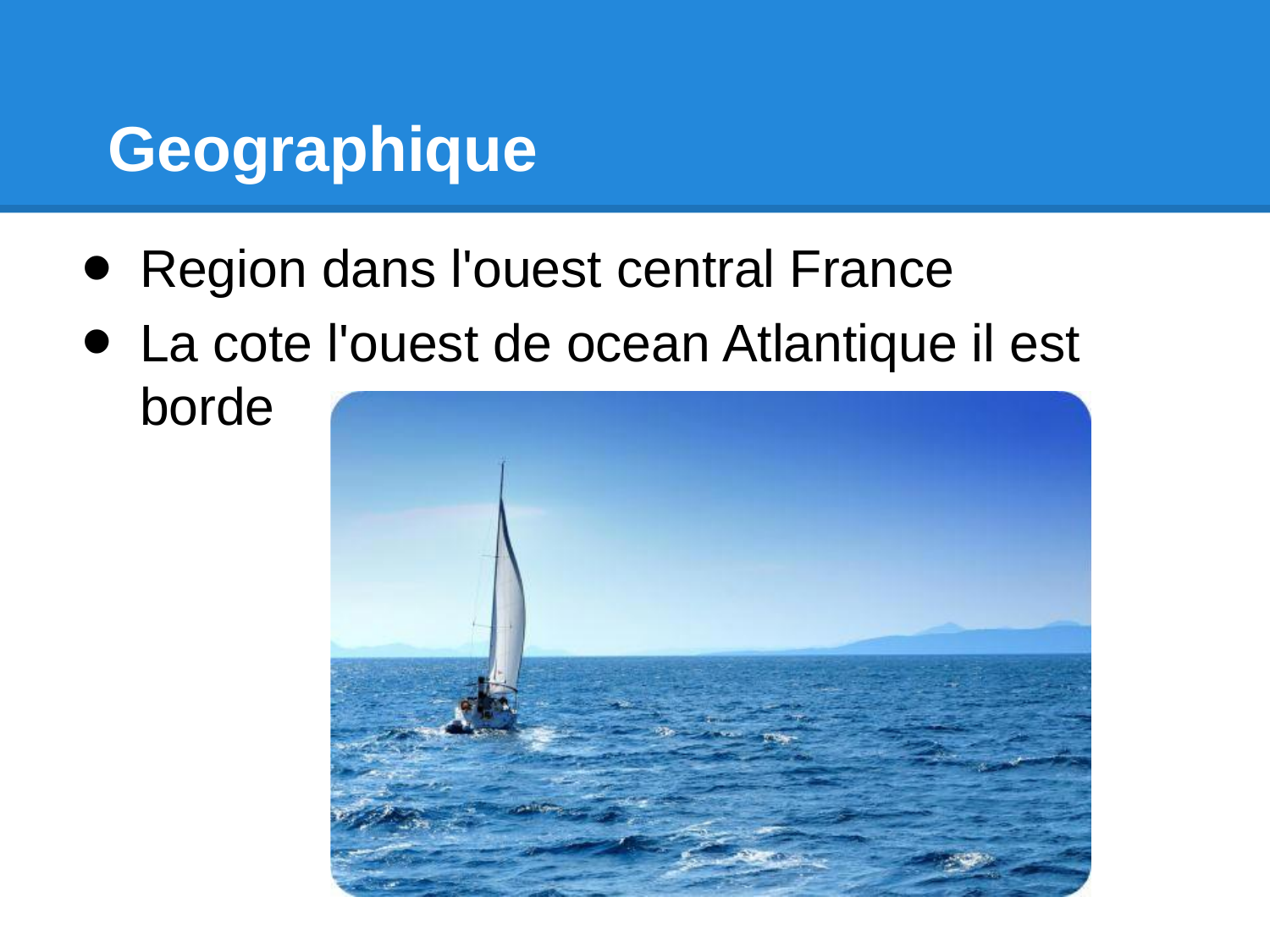

# Geographique
Region dans l'ouest central France
La cote l'ouest de ocean Atlantique il est borde